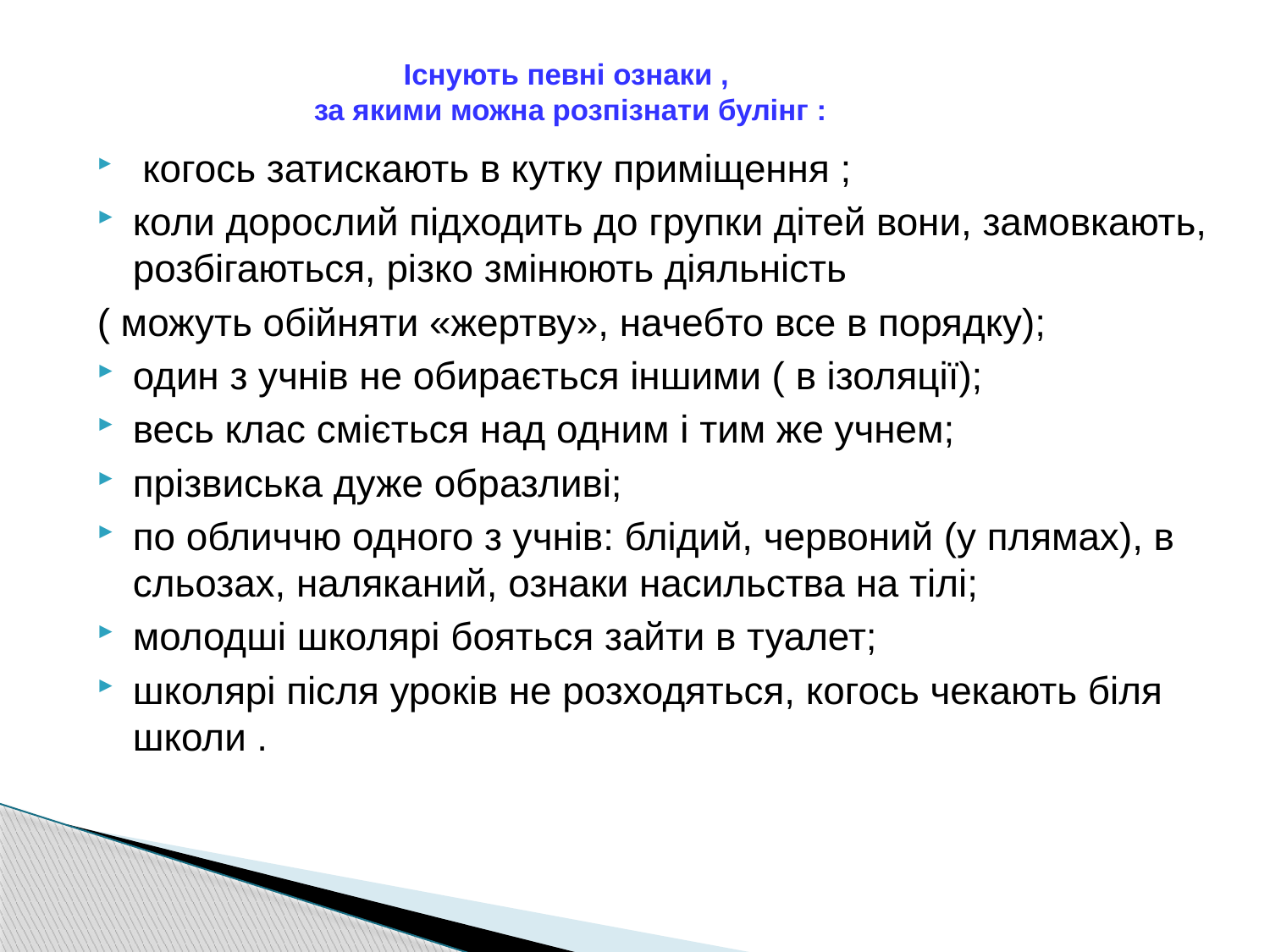

Існують певні ознаки ,
за якими можна розпізнати булінг :
 когось затискають в кутку приміщення ;
коли дорослий підходить до групки дітей вони, замовкають, розбігаються, різко змінюють діяльність
( можуть обійняти «жертву», начебто все в порядку);
один з учнів не обирається іншими ( в ізоляції);
весь клас сміється над одним і тим же учнем;
прізвиська дуже образливі;
по обличчю одного з учнів: блідий, червоний (у плямах), в сльозах, наляканий, ознаки насильства на тілі;
молодші школярі бояться зайти в туалет;
школярі після уроків не розходяться, когось чекають біля школи .